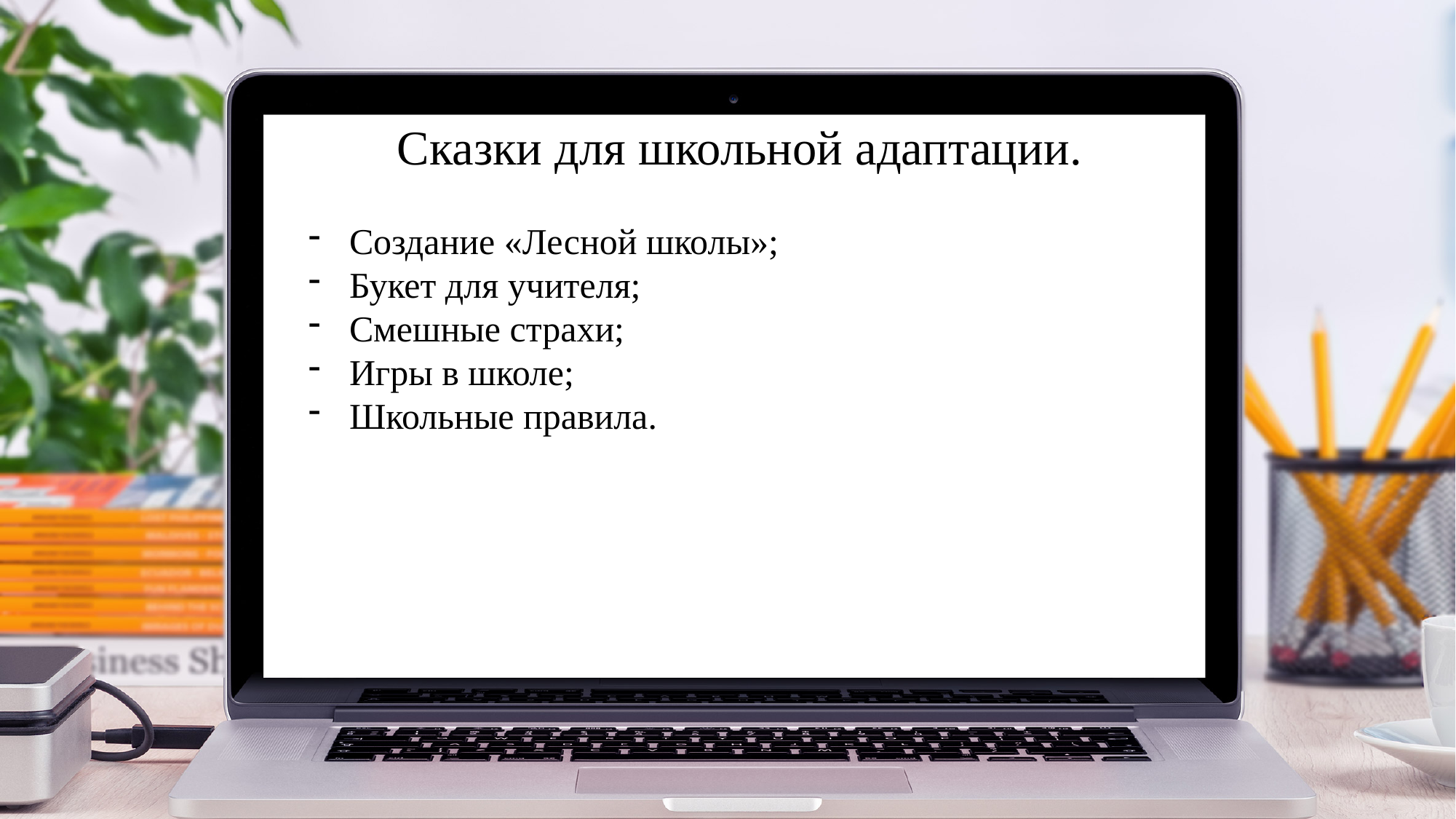

Сказки для школьной адаптации.
Создание «Лесной школы»;
Букет для учителя;
Смешные страхи;
Игры в школе;
Школьные правила.